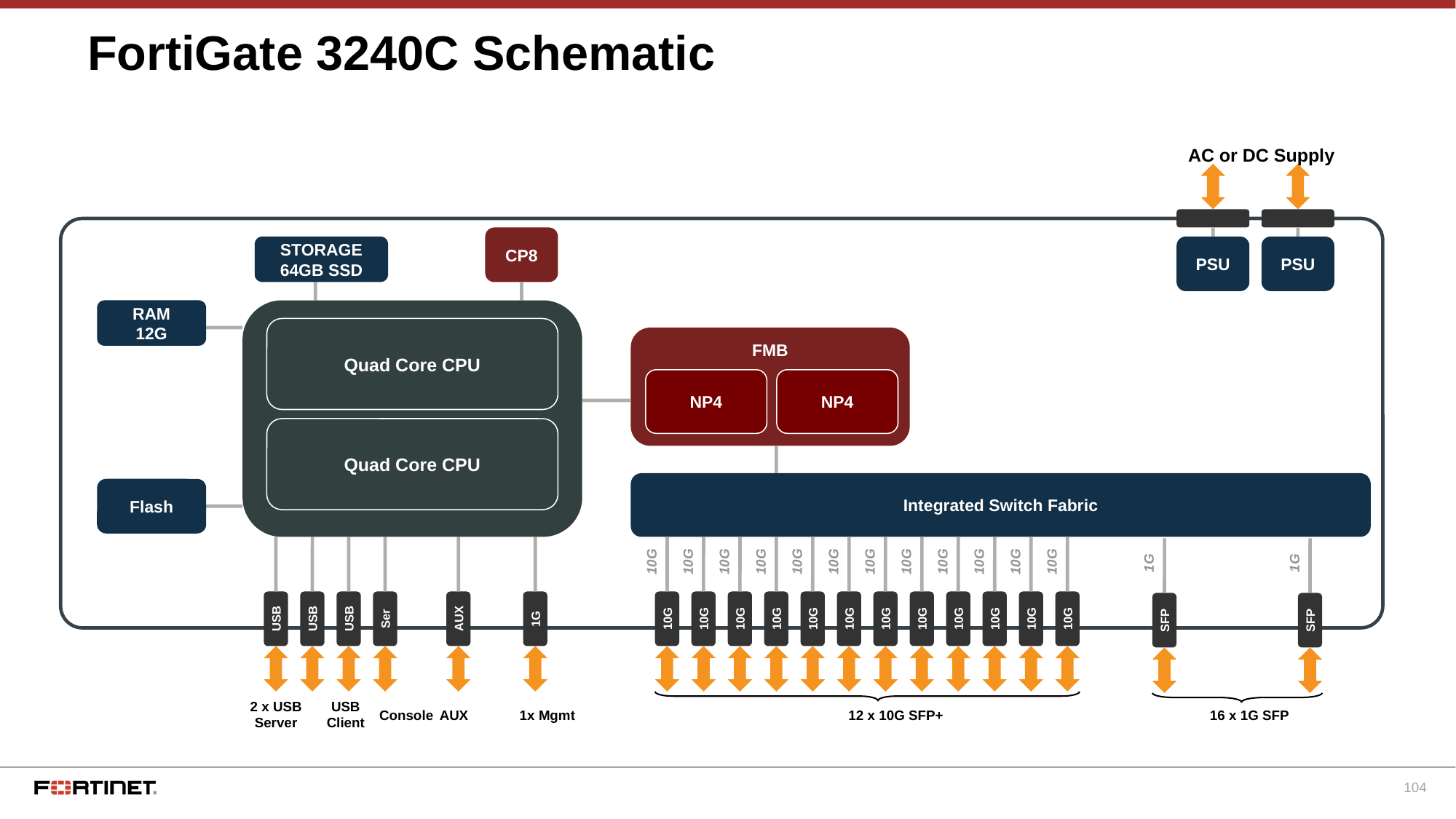

# FortiGate 3240C Schematic
AC or DC Supply

CP8
STORAGE
64GB SSD
PSU
PSU

RAM
12G

Quad Core CPU

FMB
Internal
FMC-0
Slot
NP4
NP4

Quad Core CPU

Integrated Switch Fabric
Flash

10G
10G
10G
10G
10G
10G
10G
10G
10G
10G
10G
10G
1G
1G
USB
USB
USB
Ser
AUX
1G
10G
10G
10G
10G
10G
10G
10G
10G
10G
10G
10G
10G
SFP
SFP

2 x USB
Server
USB
Client
Console
AUX
1x Mgmt
12 x 10G SFP+
16 x 1G SFP